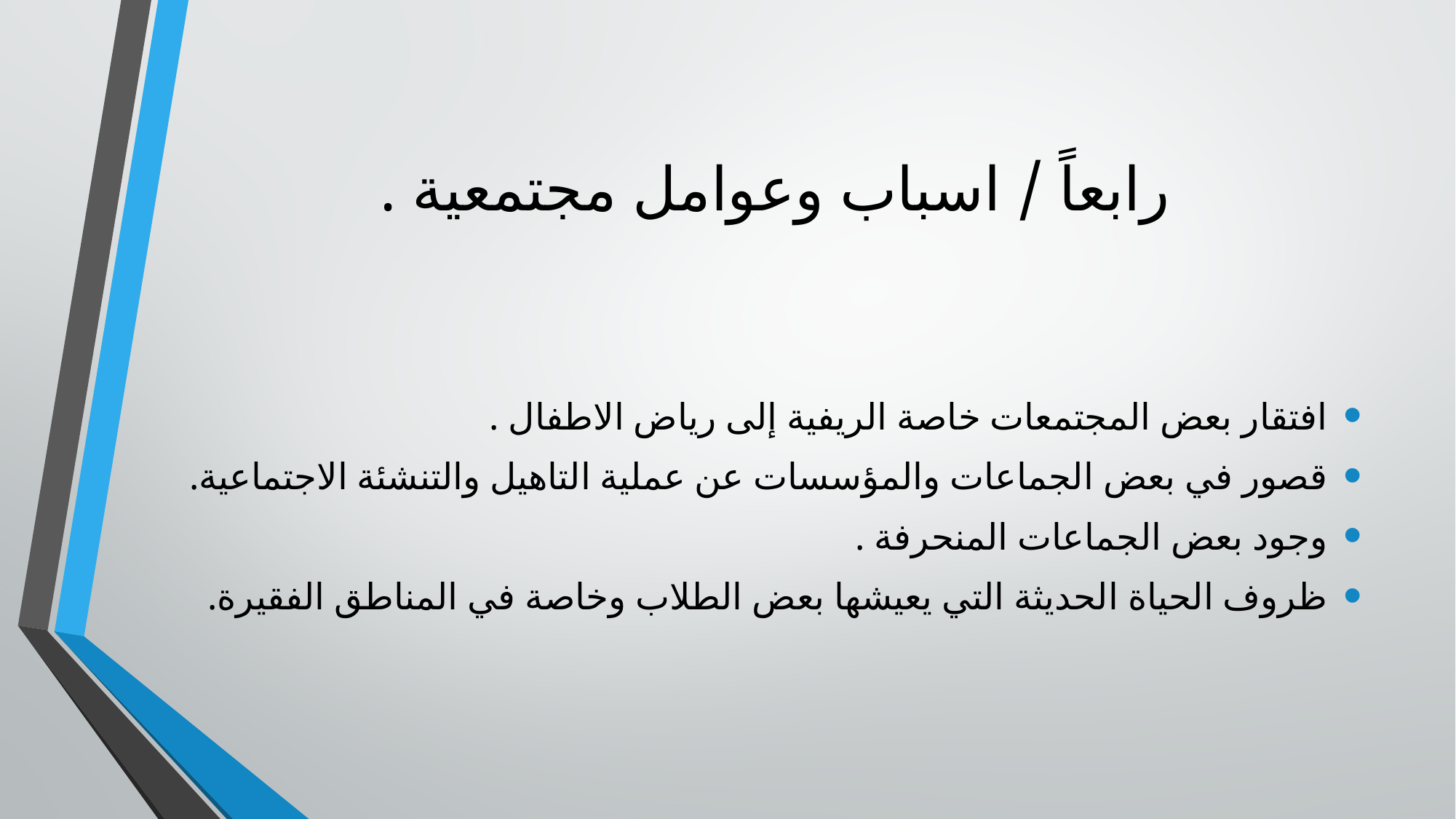

# رابعاً / اسباب وعوامل مجتمعية .
افتقار بعض المجتمعات خاصة الريفية إلى رياض الاطفال .
قصور في بعض الجماعات والمؤسسات عن عملية التاهيل والتنشئة الاجتماعية.
وجود بعض الجماعات المنحرفة .
ظروف الحياة الحديثة التي يعيشها بعض الطلاب وخاصة في المناطق الفقيرة.